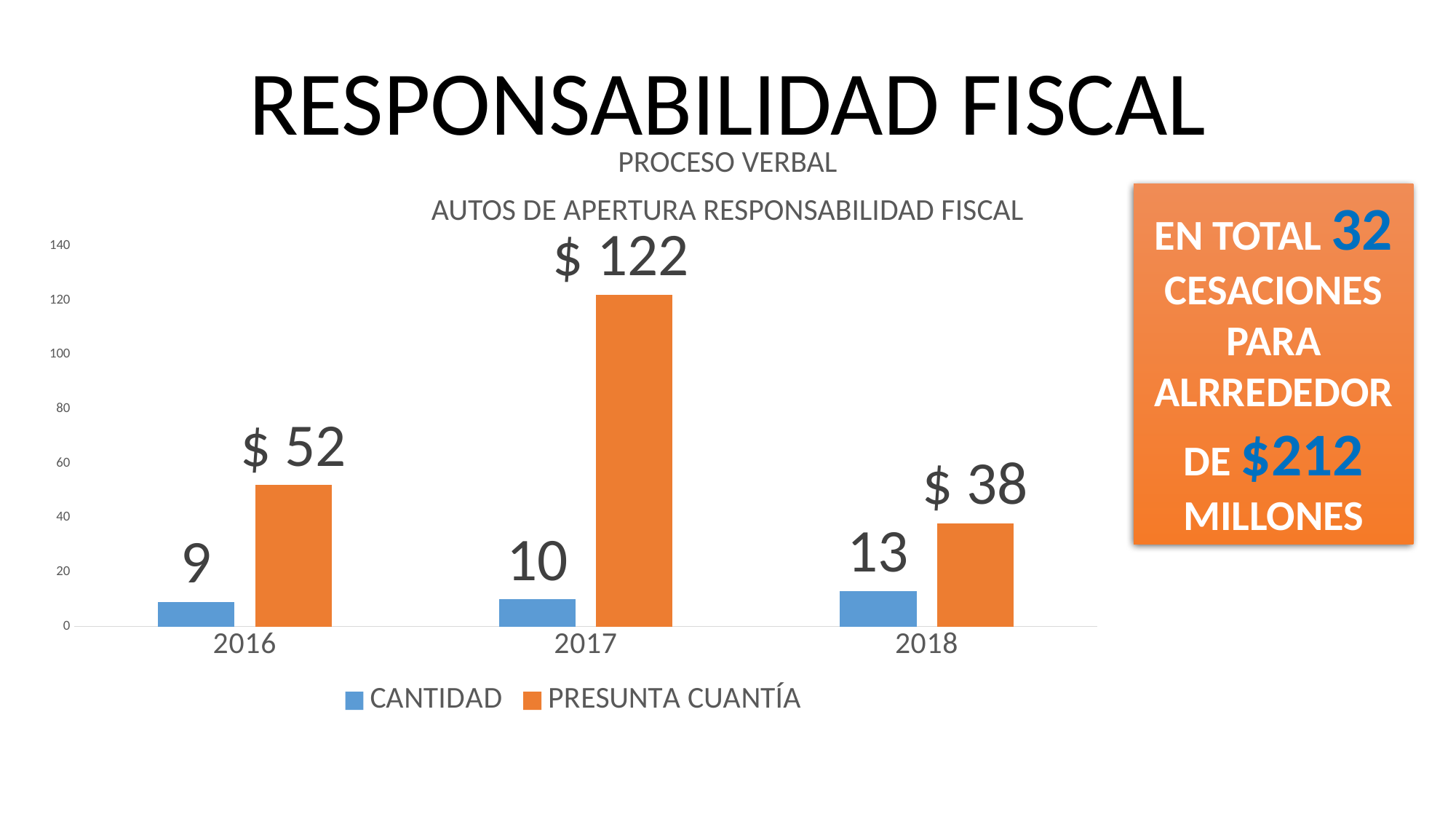

# RESPONSABILIDAD FISCAL
PROCESO VERBAL
AUTOS DE APERTURA RESPONSABILIDAD FISCAL

EN TOTAL 32 CESACIONES PARA ALRREDEDOR DE $212 MILLONES

### Chart

| Category | CANTIDAD | PRESUNTA CUANTÍA |
|---|---|---|
| 2016 | 9.0 | 52.0 |
| 2017 | 10.0 | 122.0 |
| 2018 | 13.0 | 38.0 |